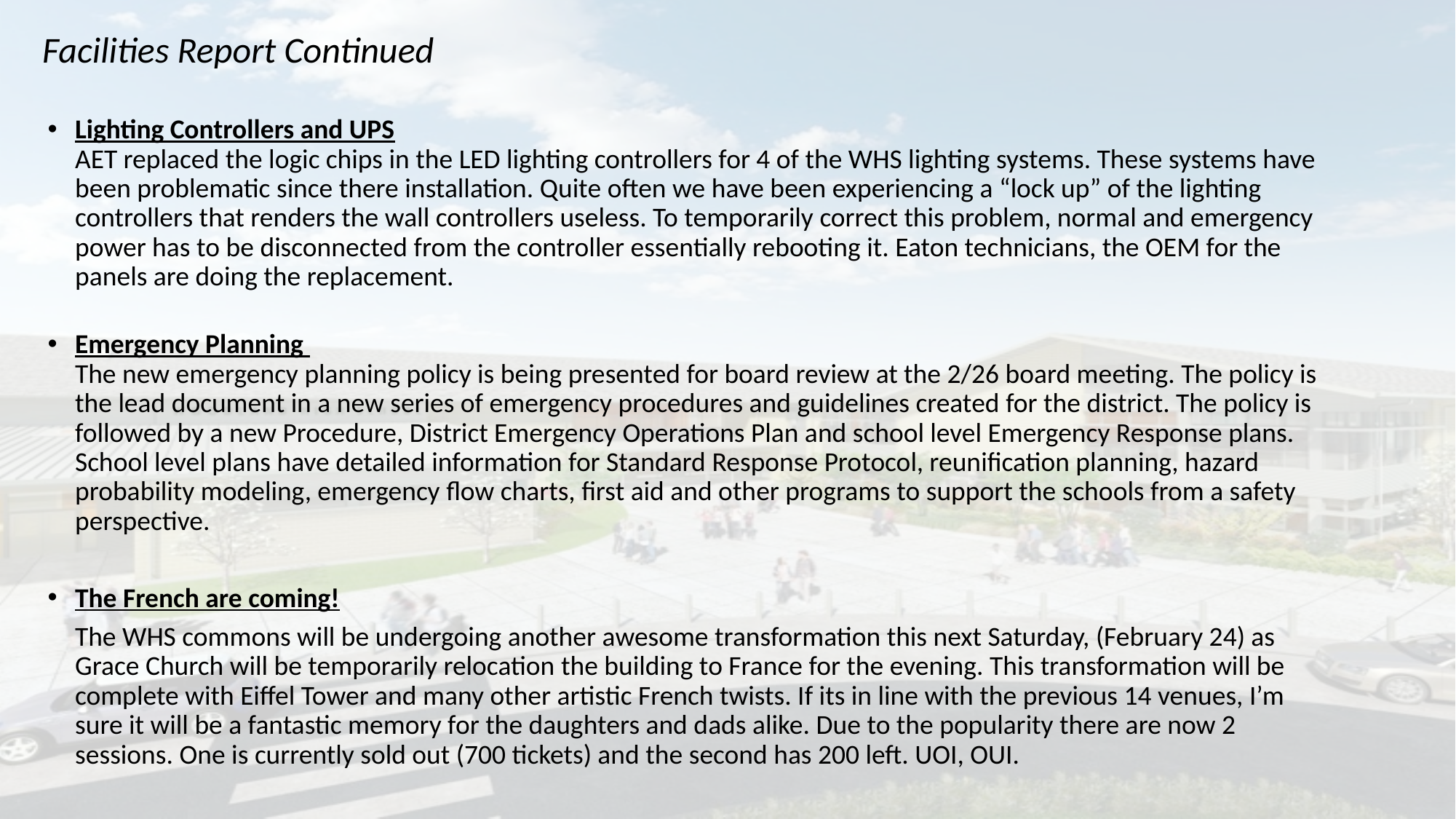

Facilities Report Continued
Lighting Controllers and UPS
AET replaced the logic chips in the LED lighting controllers for 4 of the WHS lighting systems. These systems have been problematic since there installation. Quite often we have been experiencing a “lock up” of the lighting controllers that renders the wall controllers useless. To temporarily correct this problem, normal and emergency power has to be disconnected from the controller essentially rebooting it. Eaton technicians, the OEM for the panels are doing the replacement.
Emergency Planning
The new emergency planning policy is being presented for board review at the 2/26 board meeting. The policy is the lead document in a new series of emergency procedures and guidelines created for the district. The policy is followed by a new Procedure, District Emergency Operations Plan and school level Emergency Response plans. School level plans have detailed information for Standard Response Protocol, reunification planning, hazard probability modeling, emergency flow charts, first aid and other programs to support the schools from a safety perspective.

The French are coming!
The WHS commons will be undergoing another awesome transformation this next Saturday, (February 24) as      Grace Church will be temporarily relocation the building to France for the evening. This transformation will be complete with Eiffel Tower and many other artistic French twists. If its in line with the previous 14 venues, I’m sure it will be a fantastic memory for the daughters and dads alike. Due to the popularity there are now 2 sessions. One is currently sold out (700 tickets) and the second has 200 left. UOI, OUI.